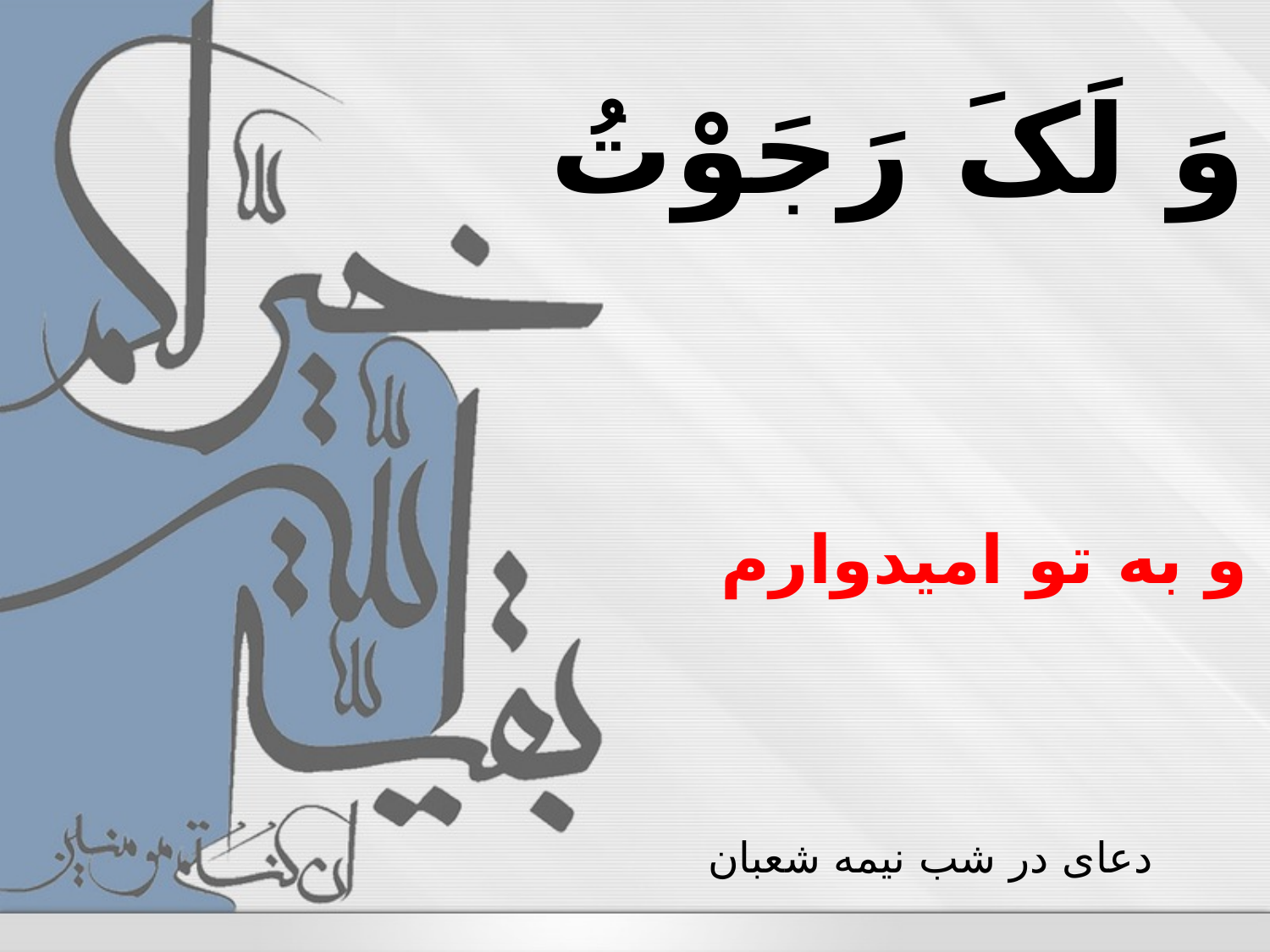

وَ لَکَ رَجَوْتُ
و به تو امیدوارم